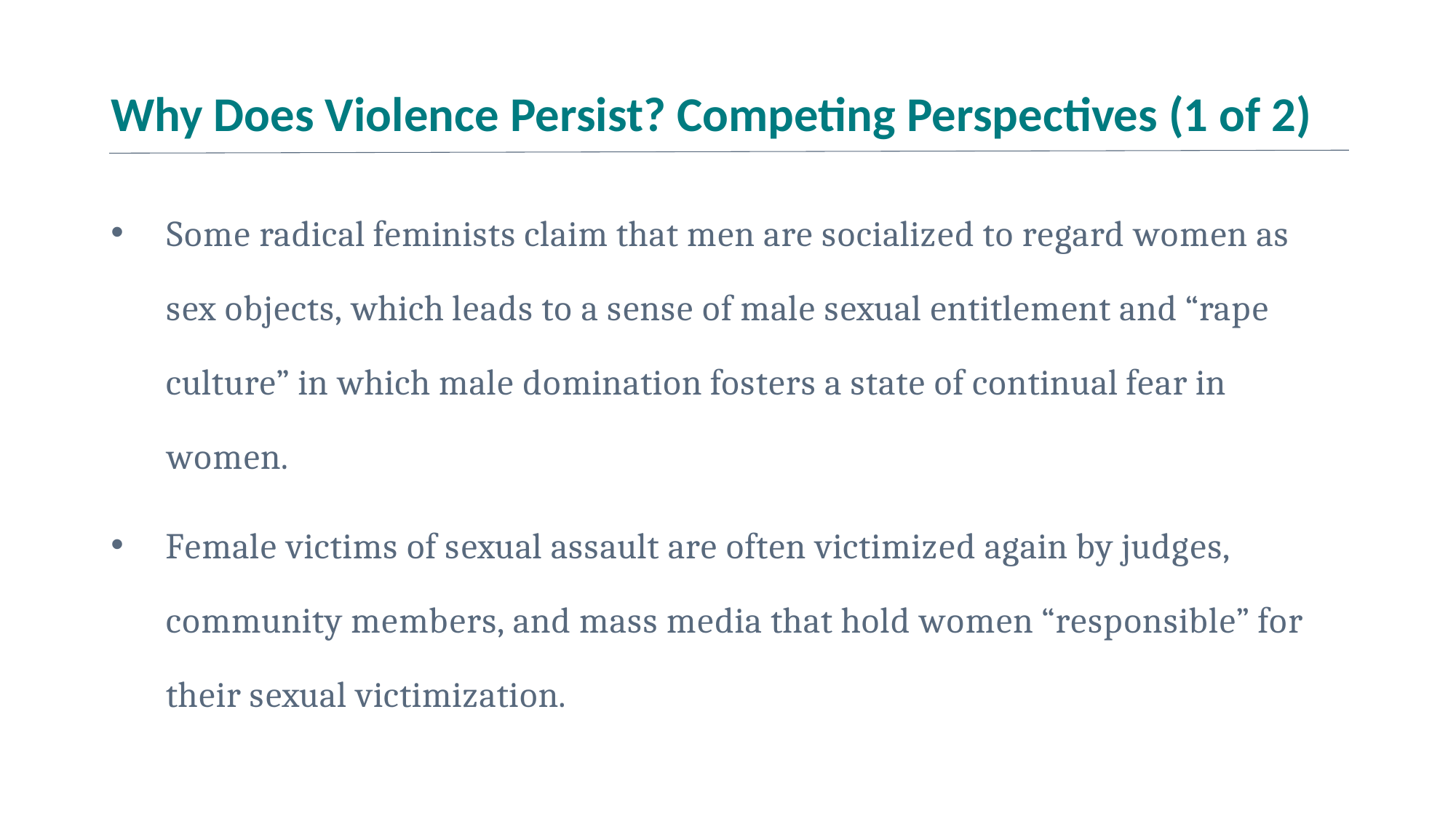

# Why Does Violence Persist? Competing Perspectives (1 of 2)
Some radical feminists claim that men are socialized to regard women as sex objects, which leads to a sense of male sexual entitlement and “rape culture” in which male domination fosters a state of continual fear in women.
Female victims of sexual assault are often victimized again by judges, community members, and mass media that hold women “responsible” for their sexual victimization.